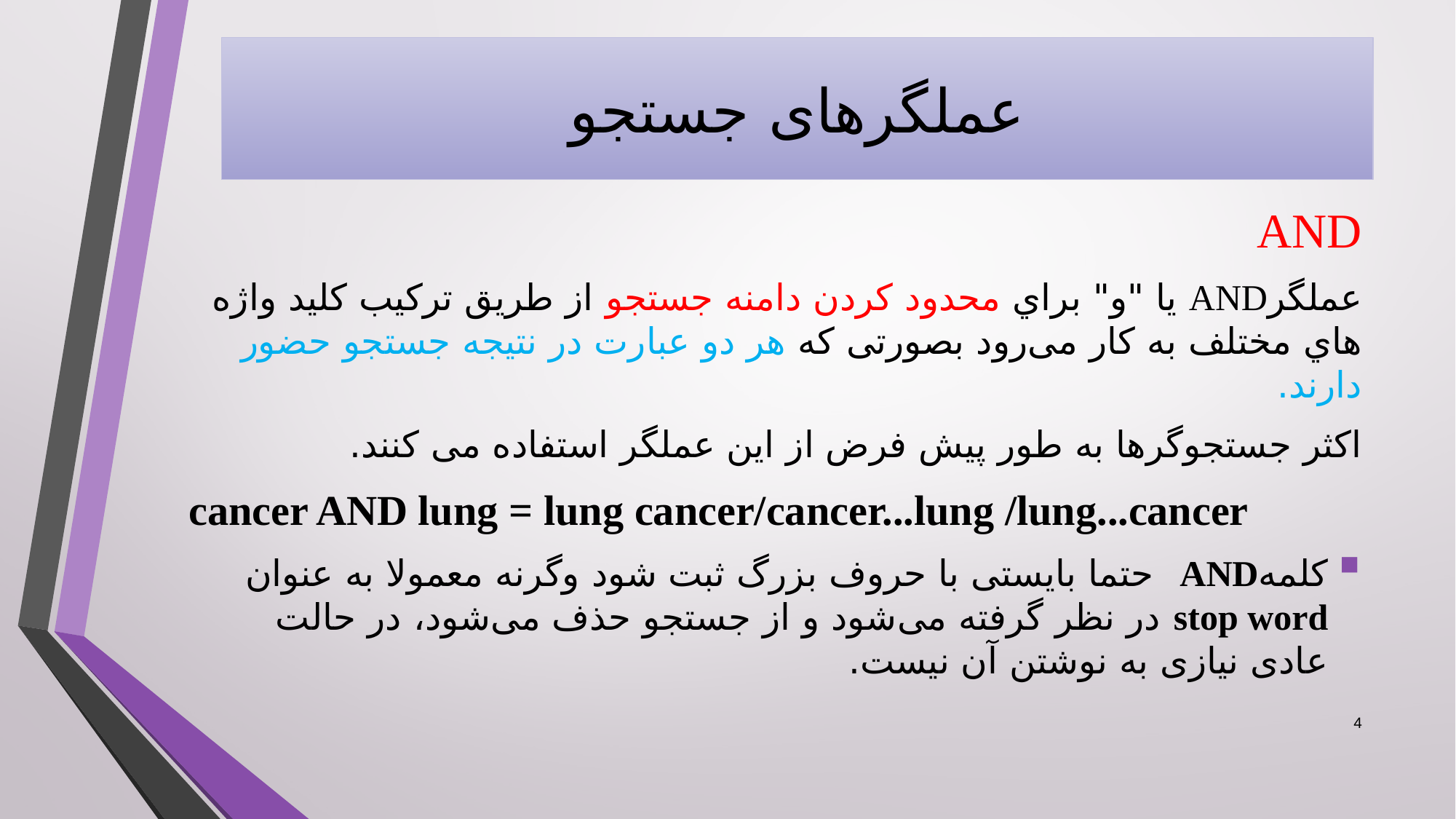

# عملگرهای جستجو
AND
عملگرAND یا "و" براي محدود کردن دامنه جستجو از طریق ترکیب کلید واژه هاي مختلف به کار می‌رود بصورتی که هر دو عبارت در نتیجه جستجو حضور دارند.
اکثر جستجوگرها به طور پیش فرض از این عملگر استفاده می کنند.
cancer AND lung = lung cancer/cancer...lung /lung...cancer
کلمهAND  حتما بایستی با حروف بزرگ ثبت شود وگرنه معمولا به عنوان stop word در نظر گرفته می‌شود و از جستجو حذف می‌شود، در حالت عادی نیازی به نوشتن آن نیست.
4